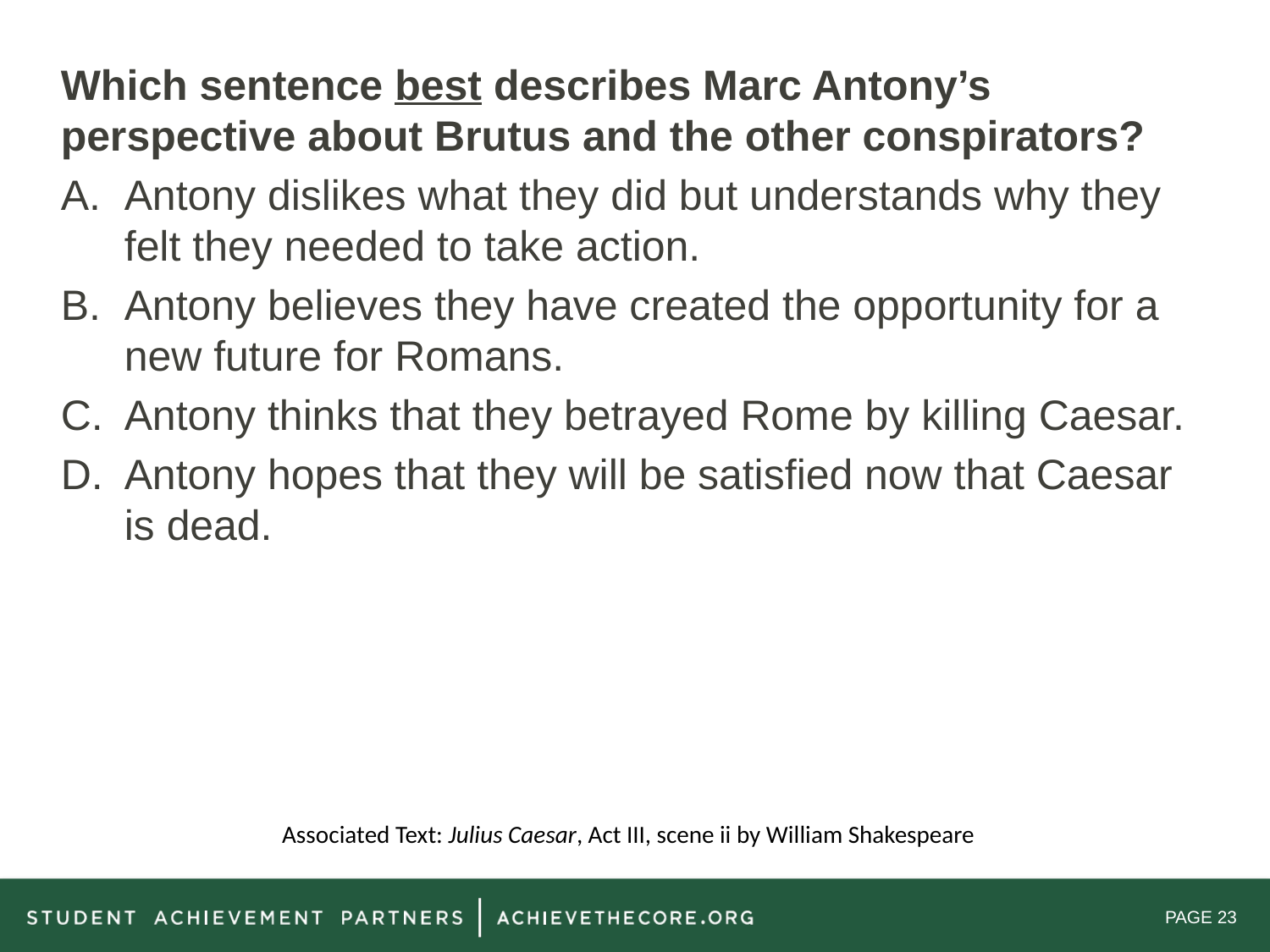

Which sentence best describes Marc Antony’s perspective about Brutus and the other conspirators?
Antony dislikes what they did but understands why they felt they needed to take action.
Antony believes they have created the opportunity for a new future for Romans.
Antony thinks that they betrayed Rome by killing Caesar.
Antony hopes that they will be satisfied now that Caesar is dead.
Associated Text: Julius Caesar, Act III, scene ii by William Shakespeare